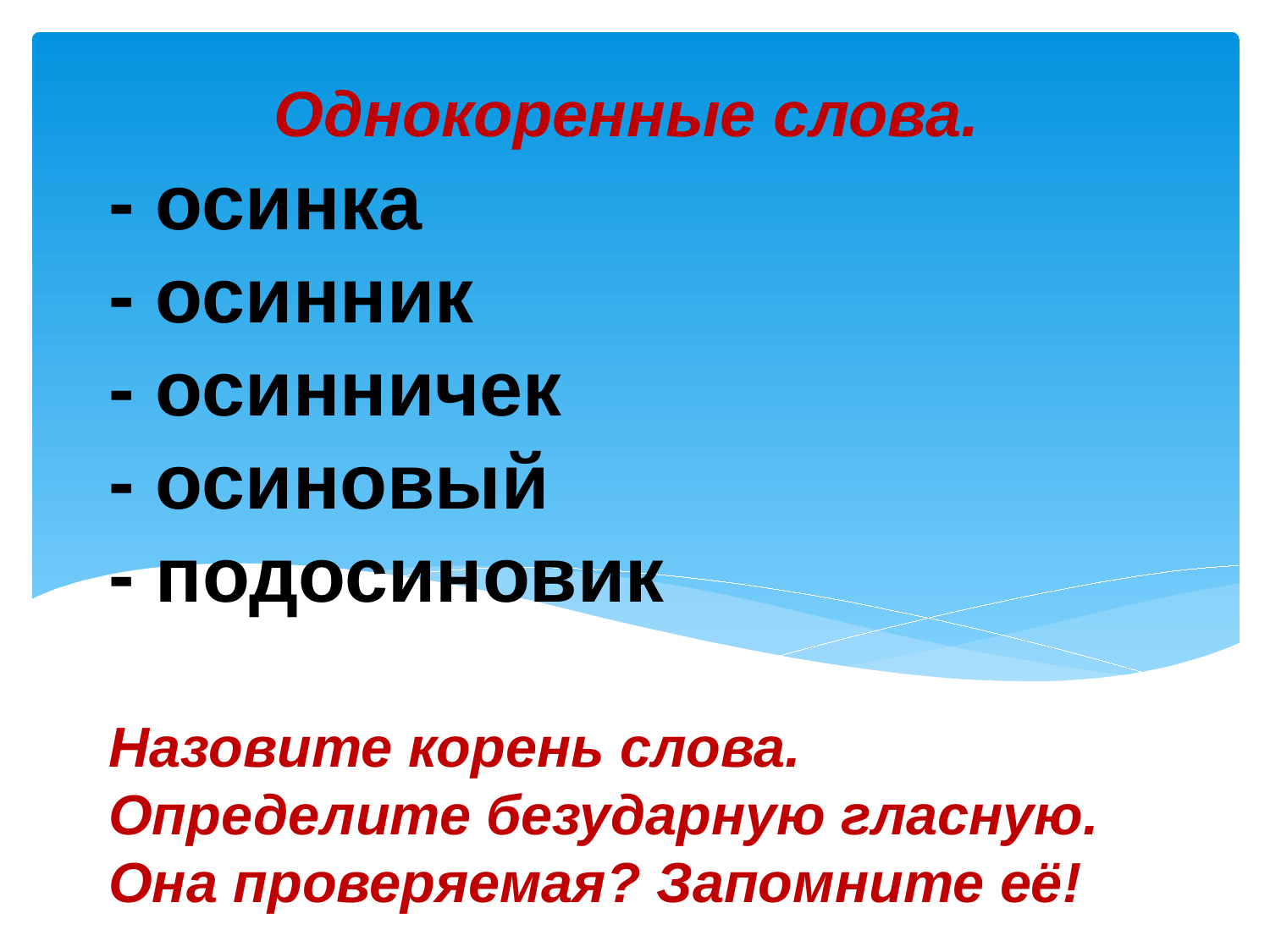

Однокоренные слова.
# - осинка - осинник - осинничек - осиновый - подосиновик Назовите корень слова. Определите безударную гласную. Она проверяемая? Запомните её!